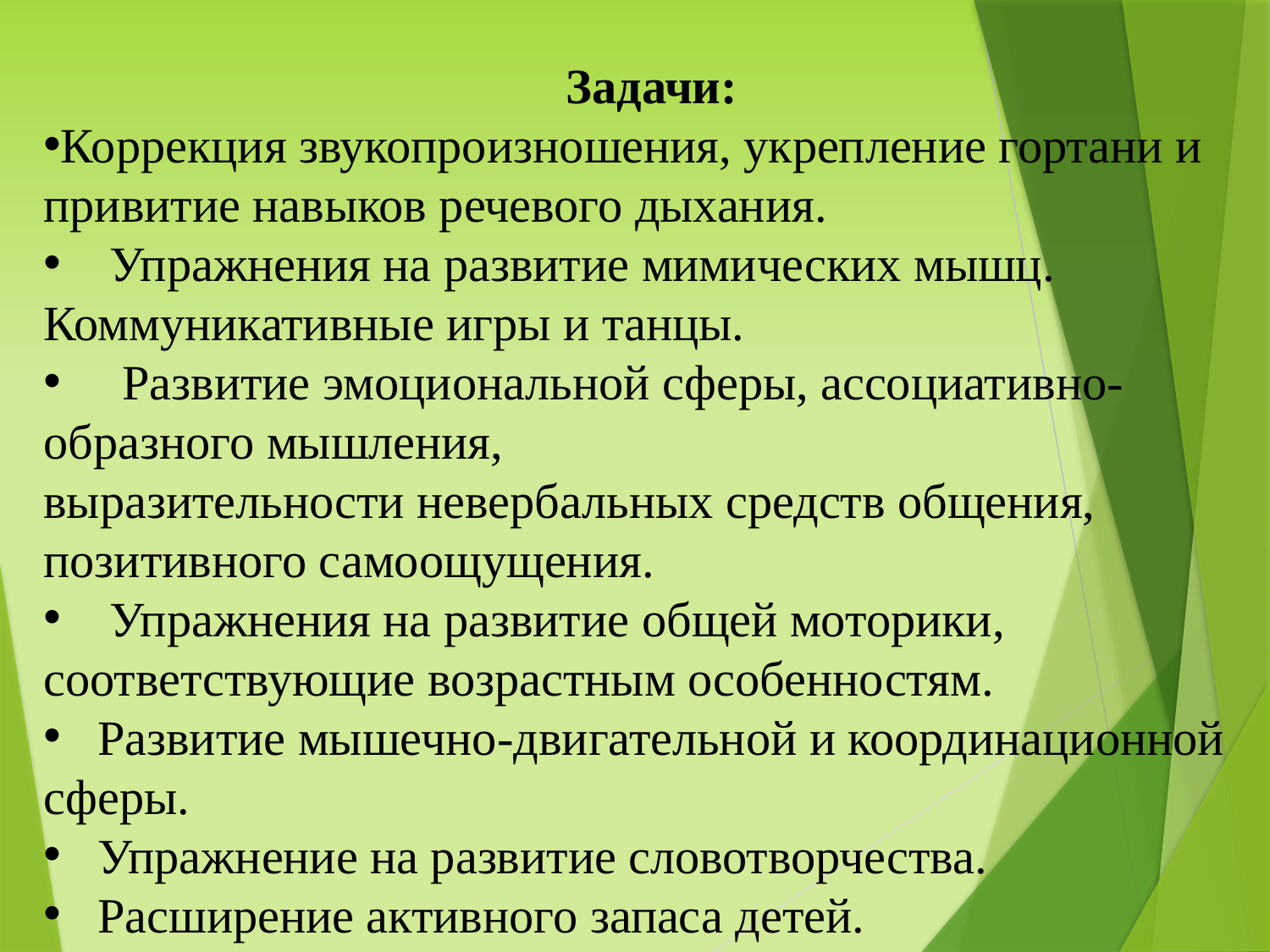

Задачи:
Коррекция звукопроизношения, укрепление гортани и привитие навыков речевого дыхания.
    Упражнения на развитие мимических мышц. Коммуникативные игры и танцы.
     Развитие эмоциональной сферы, ассоциативно-образного мышления,
выразительности невербальных средств общения, позитивного самоощущения.
    Упражнения на развитие общей моторики, соответствующие возрастным особенностям.
   Развитие мышечно-двигательной и координационной сферы.
   Упражнение на развитие словотворчества.
   Расширение активного запаса детей.